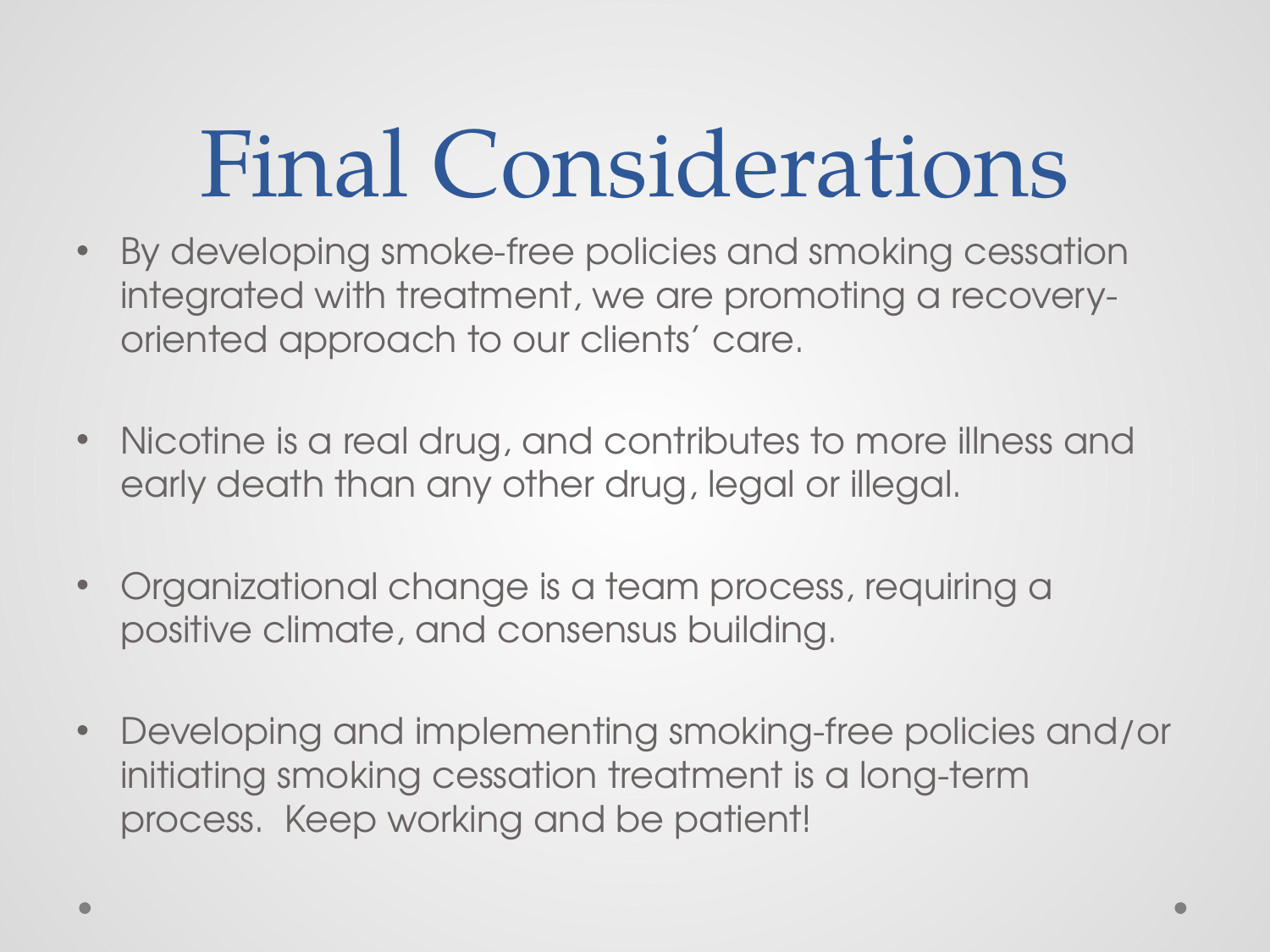

# Final Considerations
By developing smoke-free policies and smoking cessation integrated with treatment, we are promoting a recovery-oriented approach to our clients’ care.

Nicotine is a real drug, and contributes to more illness and early death than any other drug, legal or illegal.

Organizational change is a team process, requiring a positive climate, and consensus building.

Developing and implementing smoking-free policies and/or initiating smoking cessation treatment is a long-term process.  Keep working and be patient!